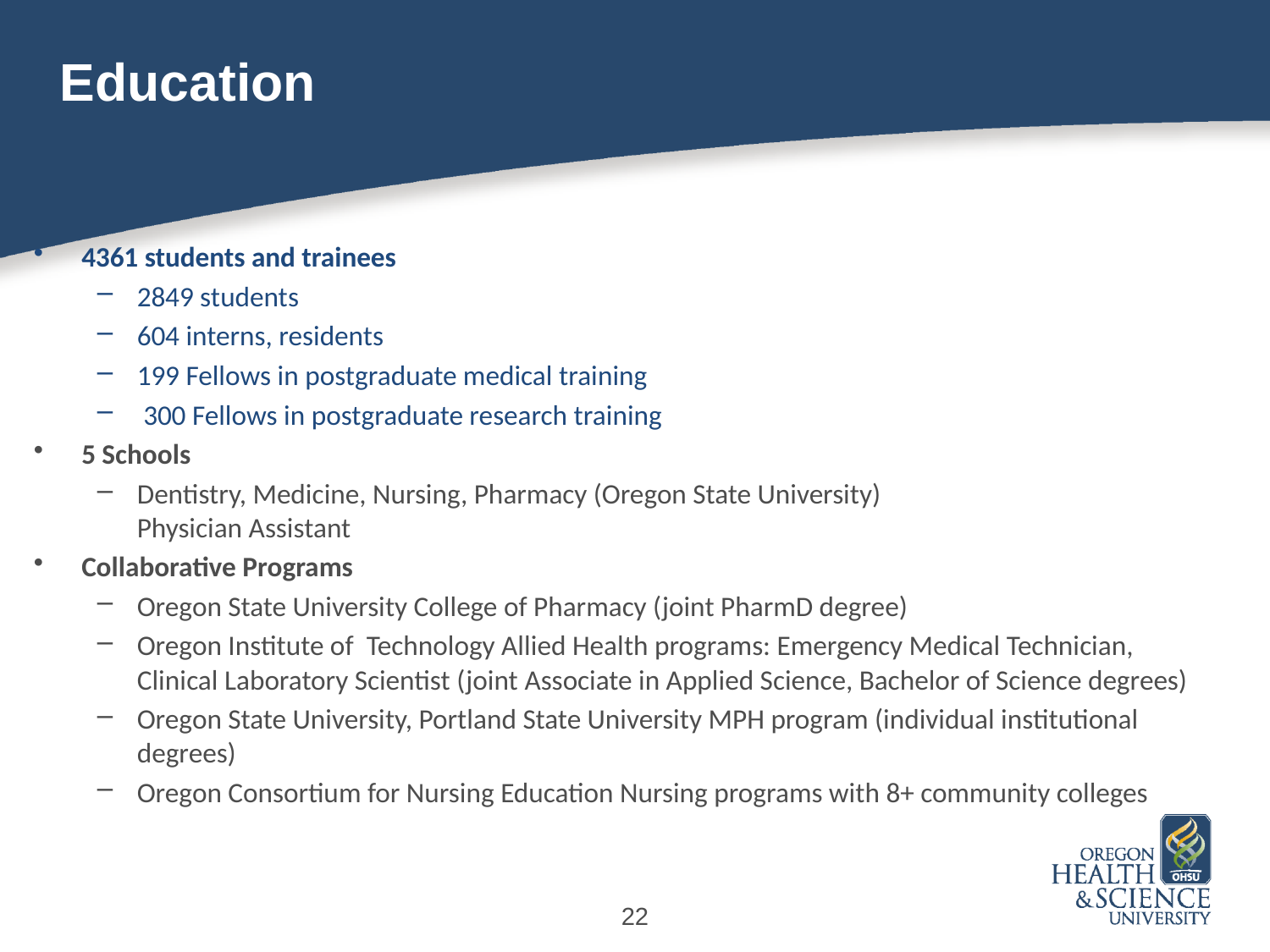

# Education
4361 students and trainees
2849 students
604 interns, residents
199 Fellows in postgraduate medical training
 300 Fellows in postgraduate research training
5 Schools
Dentistry, Medicine, Nursing, Pharmacy (Oregon State University)
Physician Assistant
Collaborative Programs
Oregon State University College of Pharmacy (joint PharmD degree)
Oregon Institute of  Technology Allied Health programs: Emergency Medical Technician, Clinical Laboratory Scientist (joint Associate in Applied Science, Bachelor of Science degrees)
Oregon State University, Portland State University MPH program (individual institutional degrees)
Oregon Consortium for Nursing Education Nursing programs with 8+ community colleges

22